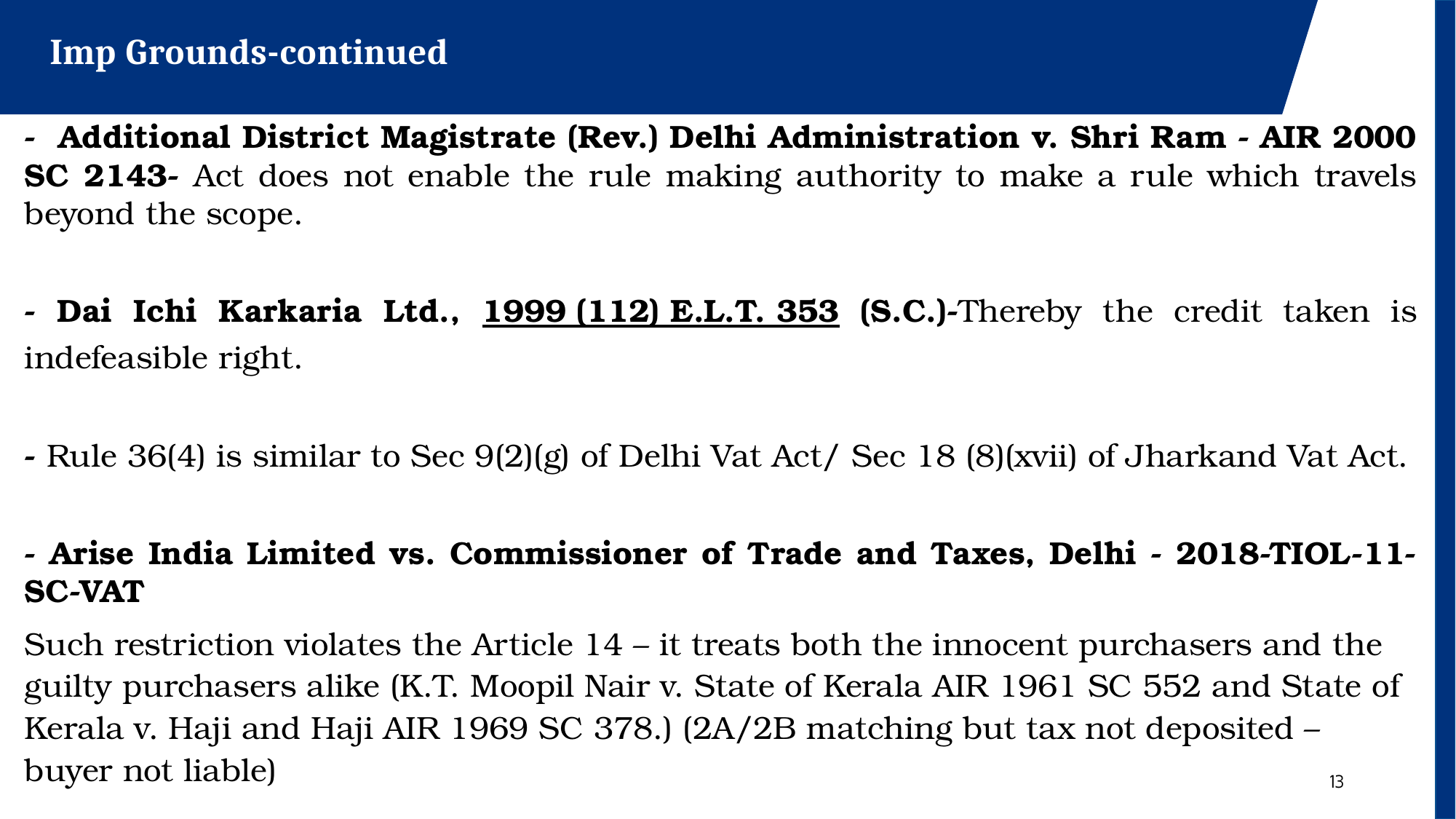

Imp Grounds-continued
-  Additional District Magistrate (Rev.) Delhi Administration v. Shri Ram - AIR 2000 SC 2143- Act does not enable the rule making authority to make a rule which travels beyond the scope.

- Dai Ichi Karkaria Ltd., 1999 (112) E.L.T. 353 (S.C.)-Thereby the credit taken is indefeasible right.

- Rule 36(4) is similar to Sec 9(2)(g) of Delhi Vat Act/ Sec 18 (8)(xvii) of Jharkand Vat Act.

- Arise India Limited vs. Commissioner of Trade and Taxes, Delhi - 2018-TIOL-11-SC-VAT
Such restriction violates the Article 14 – it treats both the innocent purchasers and the guilty purchasers alike (K.T. Moopil Nair v. State of Kerala AIR 1961 SC 552 and State of Kerala v. Haji and Haji AIR 1969 SC 378.) (2A/2B matching but tax not deposited – buyer not liable)

13